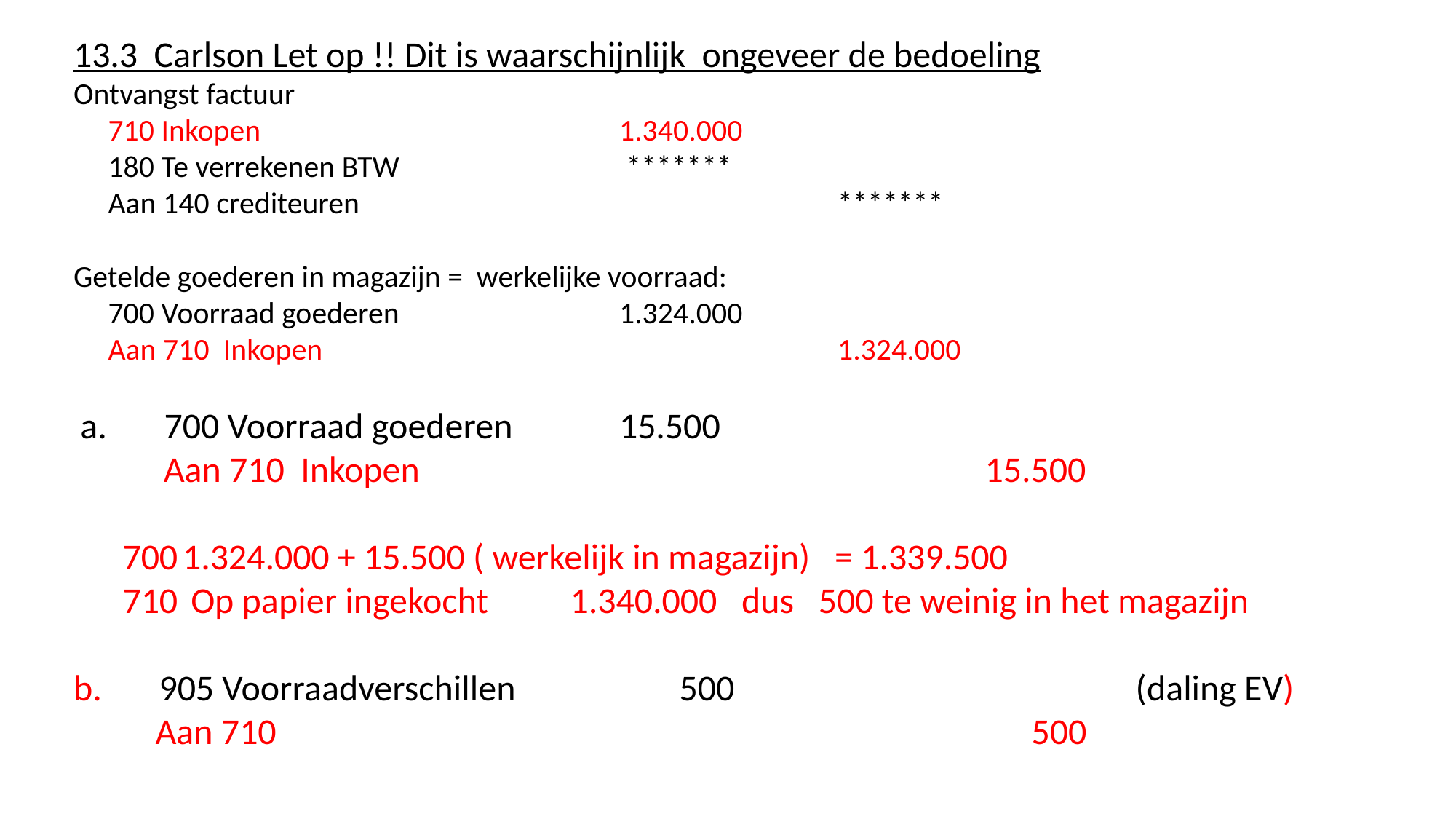

13.3  Carlson Let op !! Dit is waarschijnlijk  ongeveer de bedoeling
Ontvangst factuur
     710 Inkopen      			1.340.000
     180 Te verrekenen BTW                      	 *******
     Aan 140 crediteuren                                         		*******

Getelde goederen in magazijn =  werkelijke voorraad:
     700 Voorraad goederen                      	1.324.000
     Aan 710  Inkopen				              	1.324.000

 a.       700 Voorraad goederen       	15.500
           Aan 710  Inkopen		              	                  15.500

      700	1.324.000 + 15.500 ( werkelijk in magazijn)   = 1.339.500
      710	 Op papier ingekocht          1.340.000   dus   500 te weinig in het magazijn

b.       905 Voorraadverschillen                    500                                                 (daling EV)
          Aan 710		                                                                             500